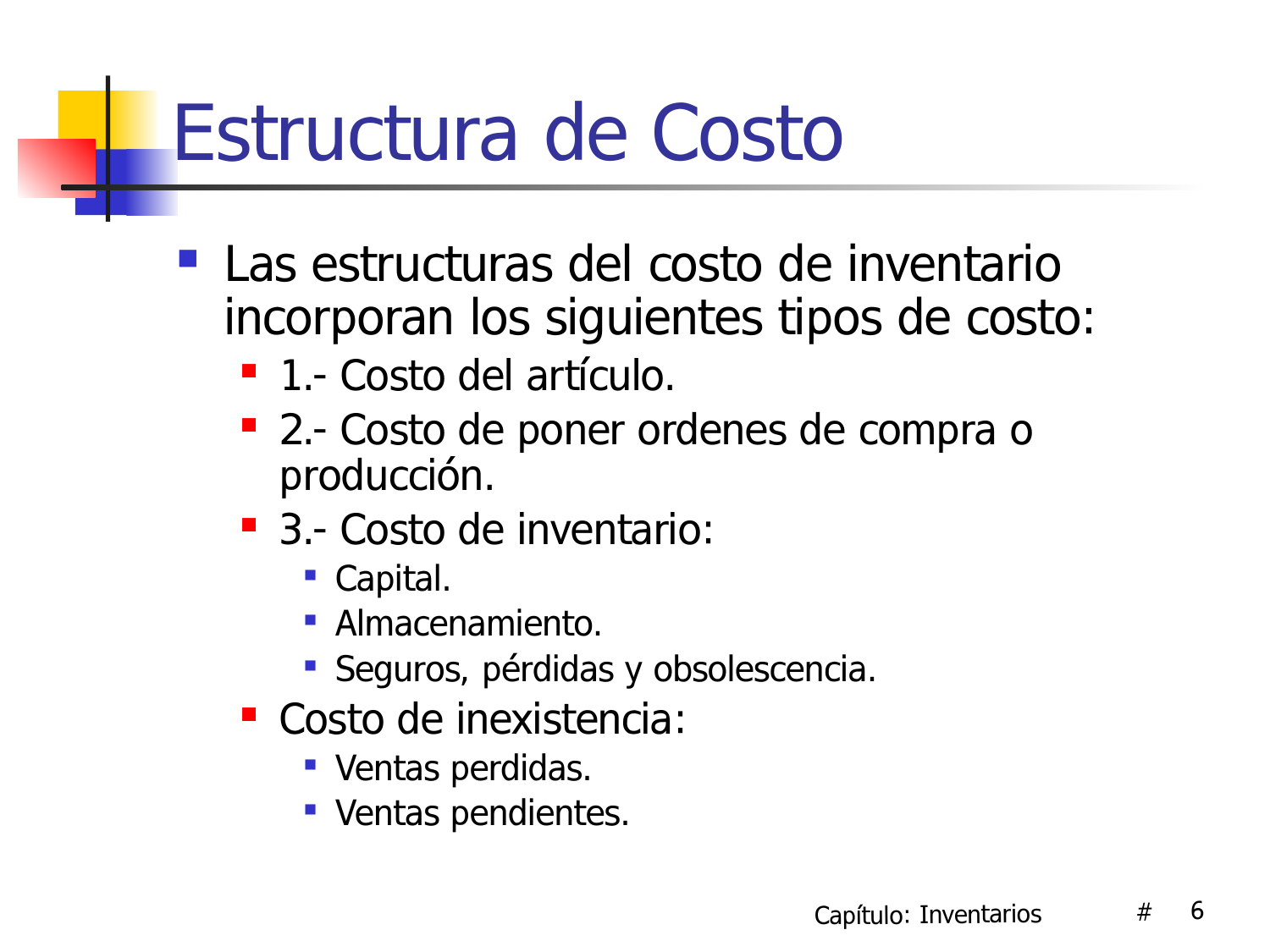

# Estructura de Costo
Las estructuras del costo de inventario incorporan los siguientes tipos de costo:
1.- Costo del artículo.
2.- Costo de poner ordenes de compra o producción.
3.- Costo de inventario:
Capital.
Almacenamiento.
Seguros, pérdidas y obsolescencia.
Costo de inexistencia:
Ventas perdidas.
Ventas pendientes.
6
Capítulo: Inventarios            #